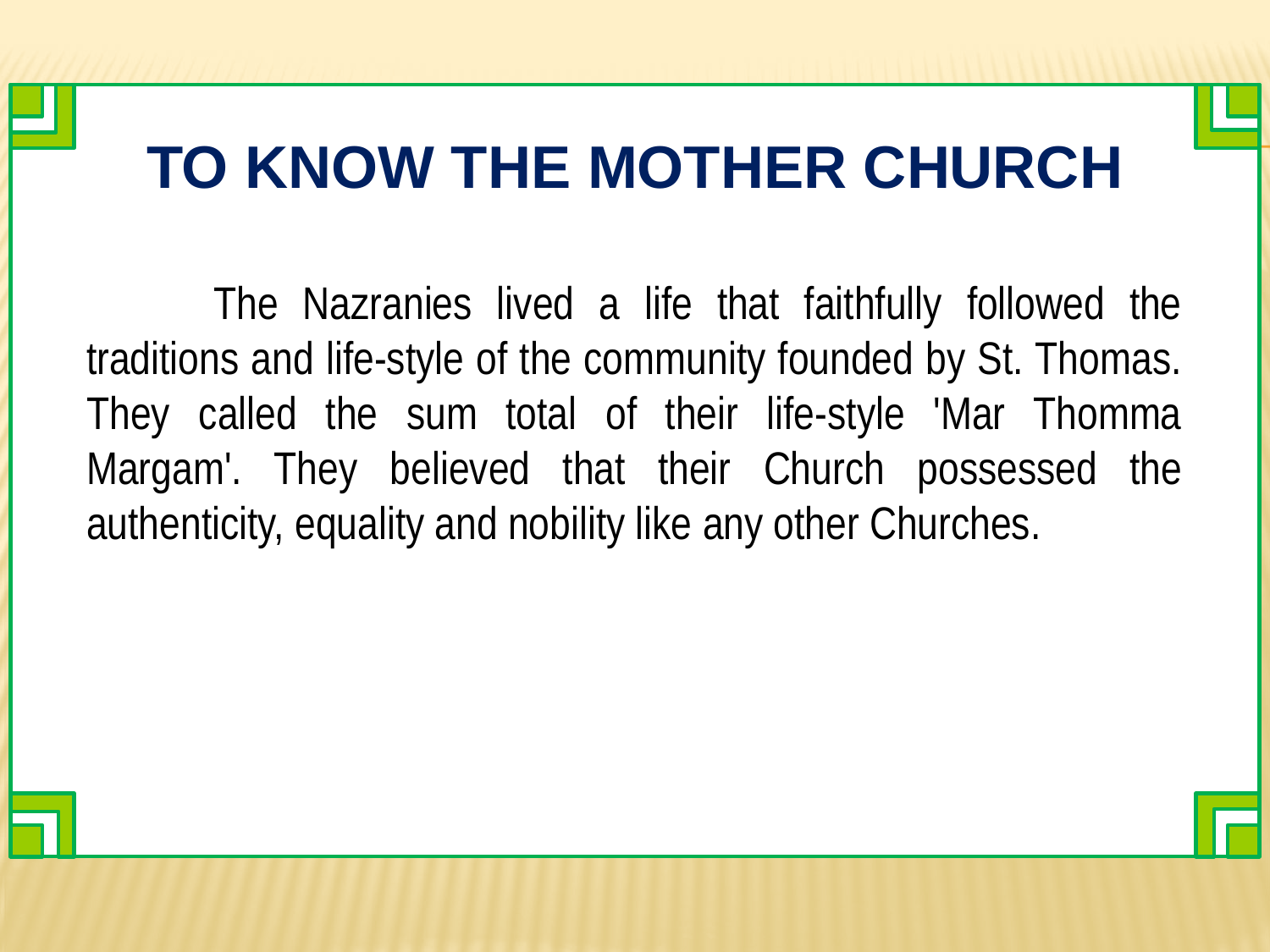

# To Know the Mother Church
	The Nazranies lived a life that faithfully followed the traditions and life-style of the community founded by St. Thomas. They called the sum total of their life-style 'Mar Thomma Margam'. They believed that their Church possessed the authenticity, equality and nobility like any other Churches.